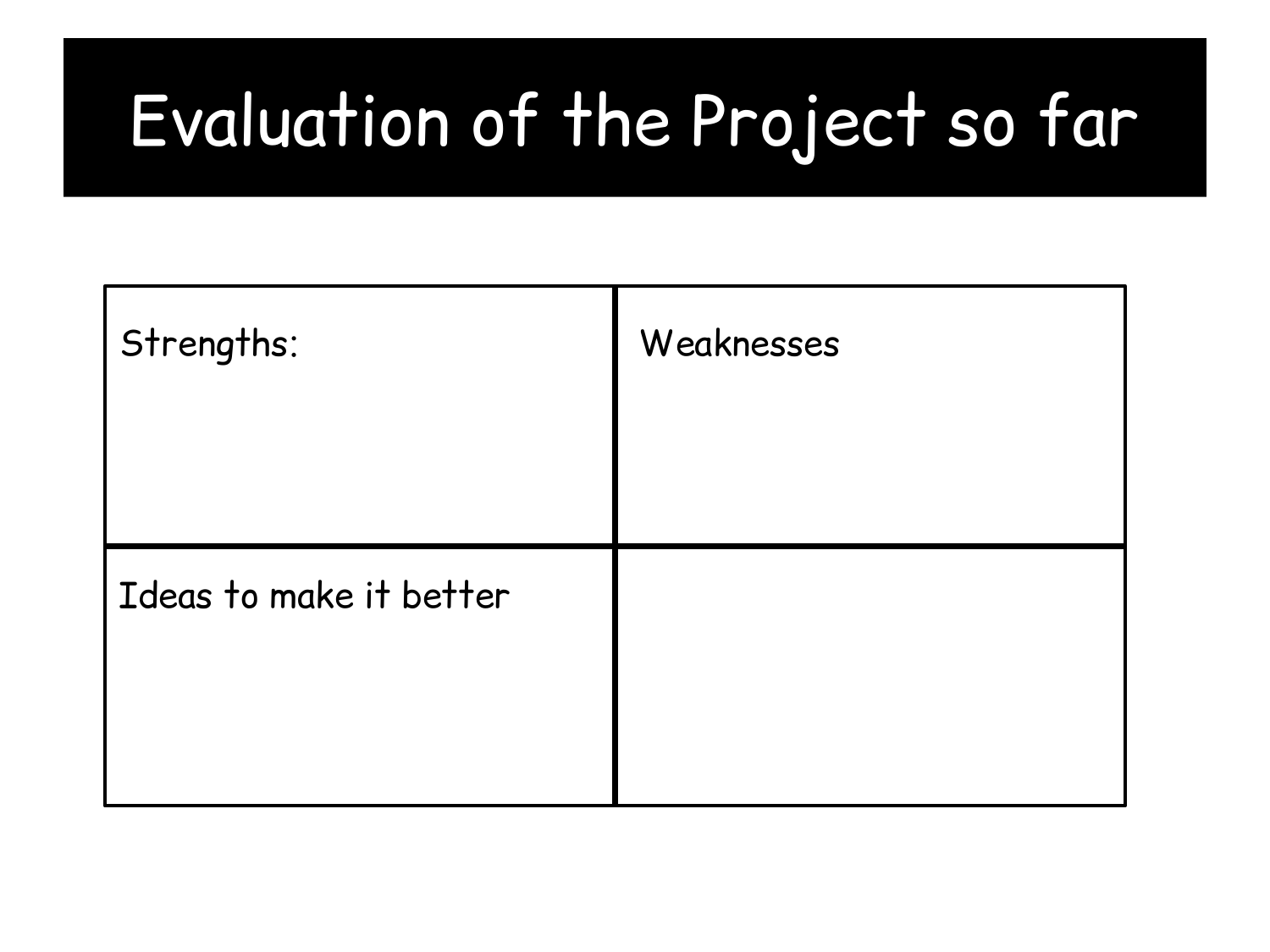

# Evaluation of the Project so far

Weaknesses
Strengths:
Ideas to make it better